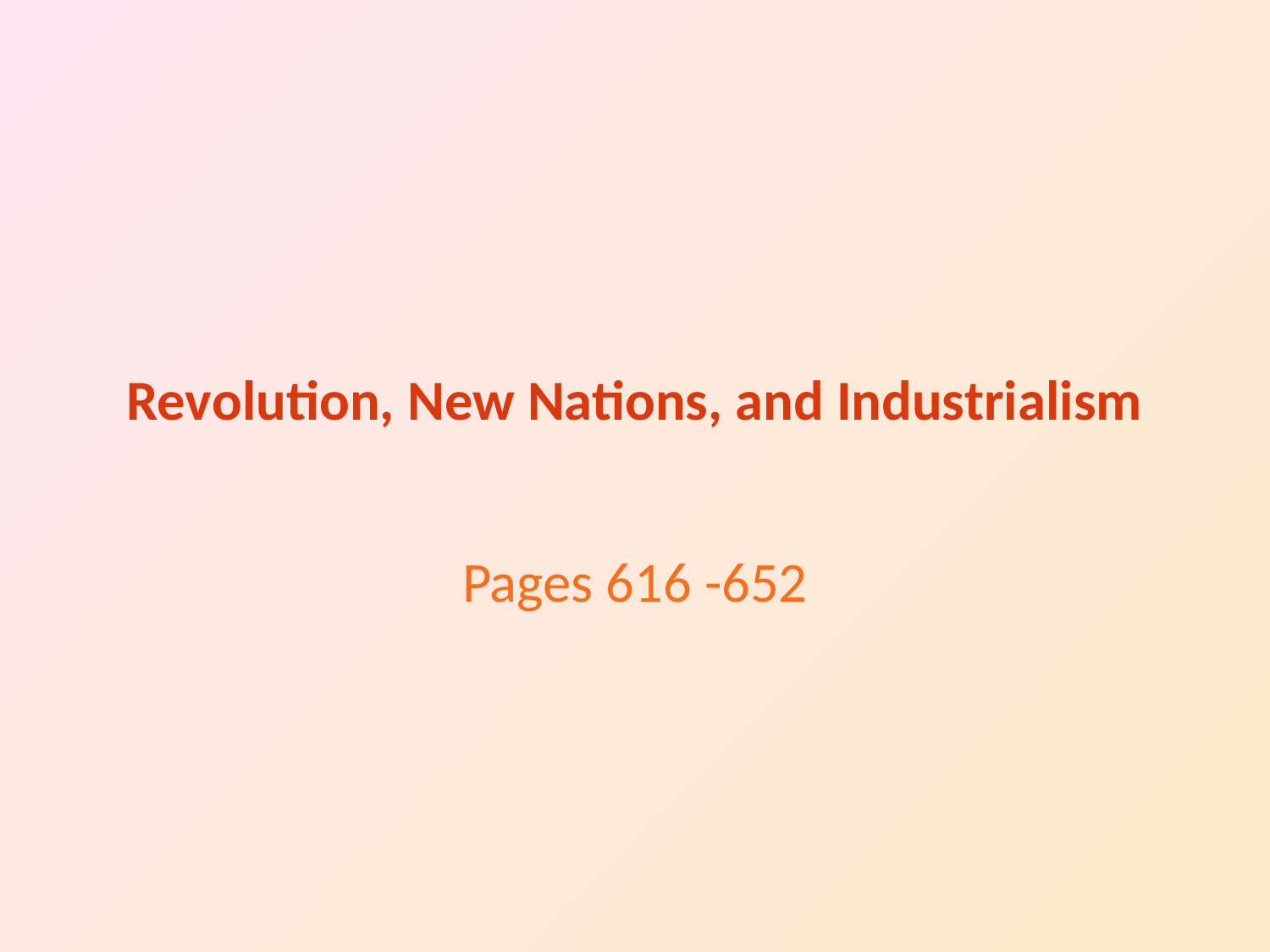

# Revolution, New Nations, and Industrialism
Pages 616 -652